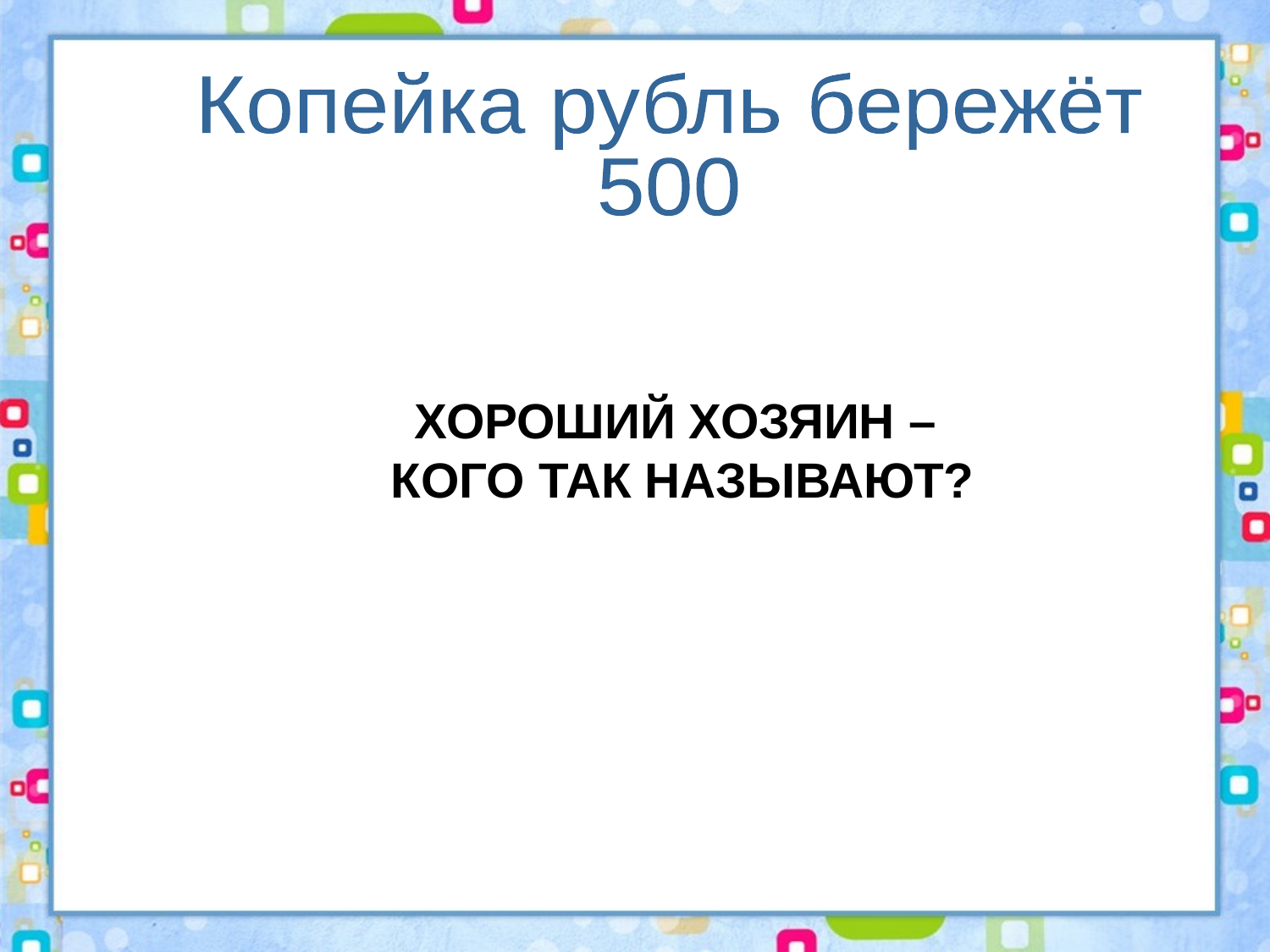

Копейка рубль бережёт
500
ХОРОШИЙ ХОЗЯИН –
КОГО ТАК НАЗЫВАЮТ?